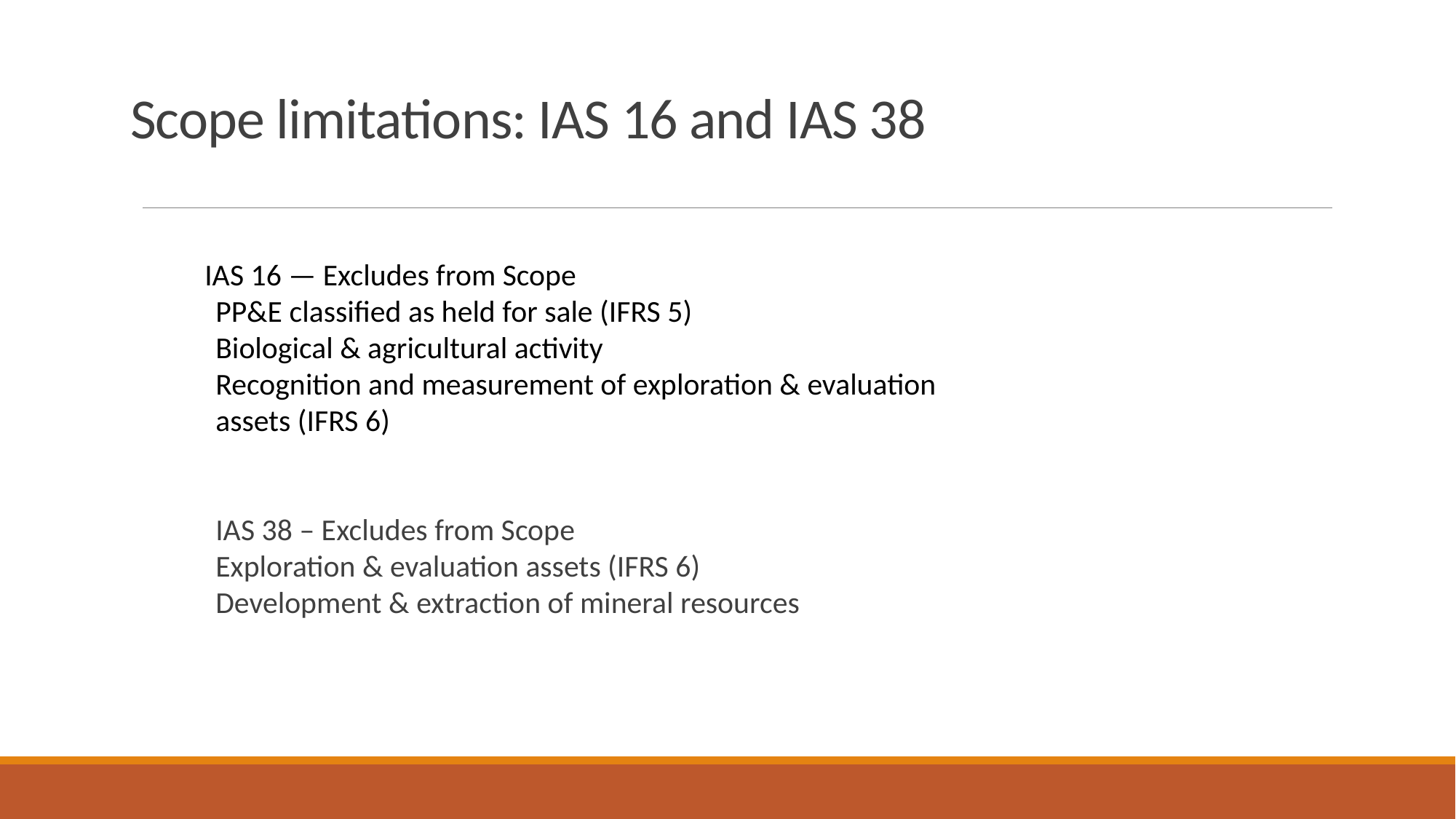

# Scope limitations: IAS 16 and IAS 38
IAS 16 — Excludes from Scope
PP&E classified as held for sale (IFRS 5)
Biological & agricultural activity
Recognition and measurement of exploration & evaluation
assets (IFRS 6)

IAS 38 – Excludes from Scope
Exploration & evaluation assets (IFRS 6)
Development & extraction of mineral resources